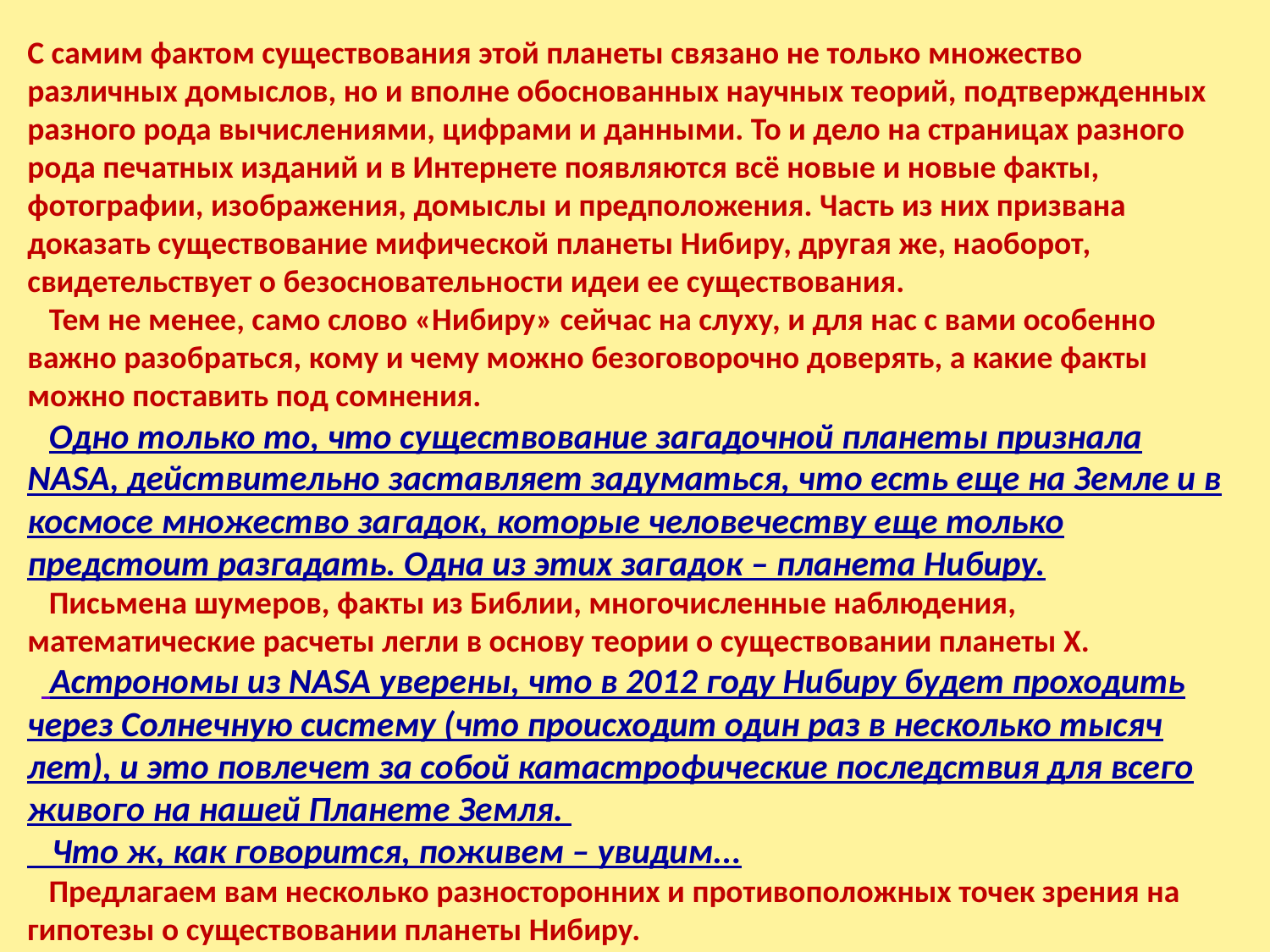

С самим фактом существования этой планеты связано не только множество различных домыслов, но и вполне обоснованных научных теорий, подтвержденных разного рода вычислениями, цифрами и данными. То и дело на страницах разного рода печатных изданий и в Интернете появляются всё новые и новые факты, фотографии, изображения, домыслы и предположения. Часть из них призвана доказать существование мифической планеты Нибиру, другая же, наоборот, свидетельствует о безосновательности идеи ее существования.
   Тем не менее, само слово «Нибиру» сейчас на слуху, и для нас с вами особенно важно разобраться, кому и чему можно безоговорочно доверять, а какие факты можно поставить под сомнения.
   Одно только то, что существование загадочной планеты признала NASA, действительно заставляет задуматься, что есть еще на Земле и в космосе множество загадок, которые человечеству еще только предстоит разгадать. Одна из этих загадок – планета Нибиру.
   Письмена шумеров, факты из Библии, многочисленные наблюдения, математические расчеты легли в основу теории о существовании планеты Х.
   Астрономы из NASA уверены, что в 2012 году Нибиру будет проходить через Солнечную систему (что происходит один раз в несколько тысяч лет), и это повлечет за собой катастрофические последствия для всего живого на нашей Планете Земля. 
   Что ж, как говорится, поживем – увидим...
   Предлагаем вам несколько разносторонних и противоположных точек зрения на гипотезы о существовании планеты Нибиру.